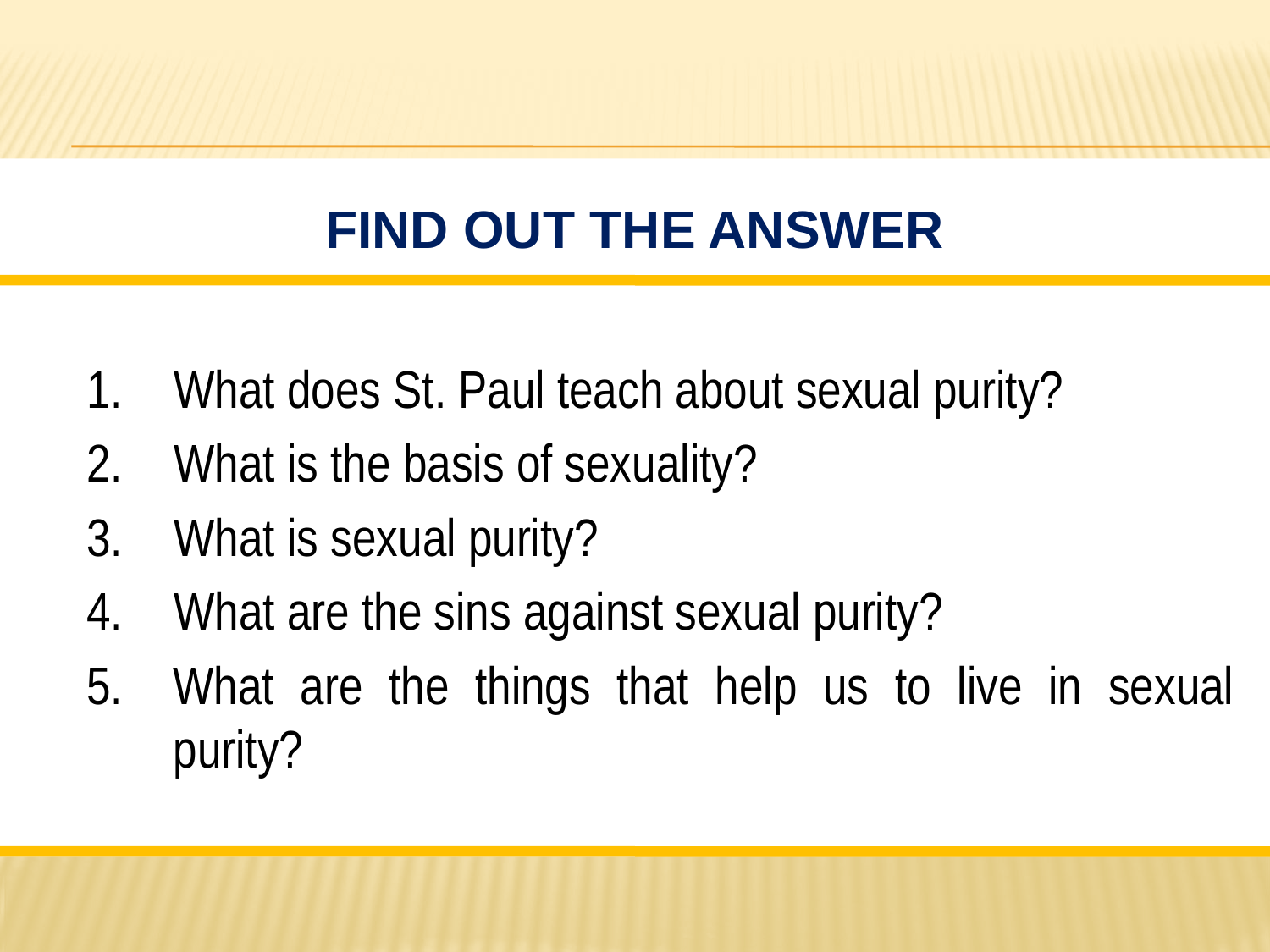

# Find out the Answer

1.	  What does St. Paul teach about sexual purity?
2.	  What is the basis of sexuality?
3.	  What is sexual purity?
4.	  What are the sins against sexual purity?
5.	What are the things that help us to live in sexual purity?